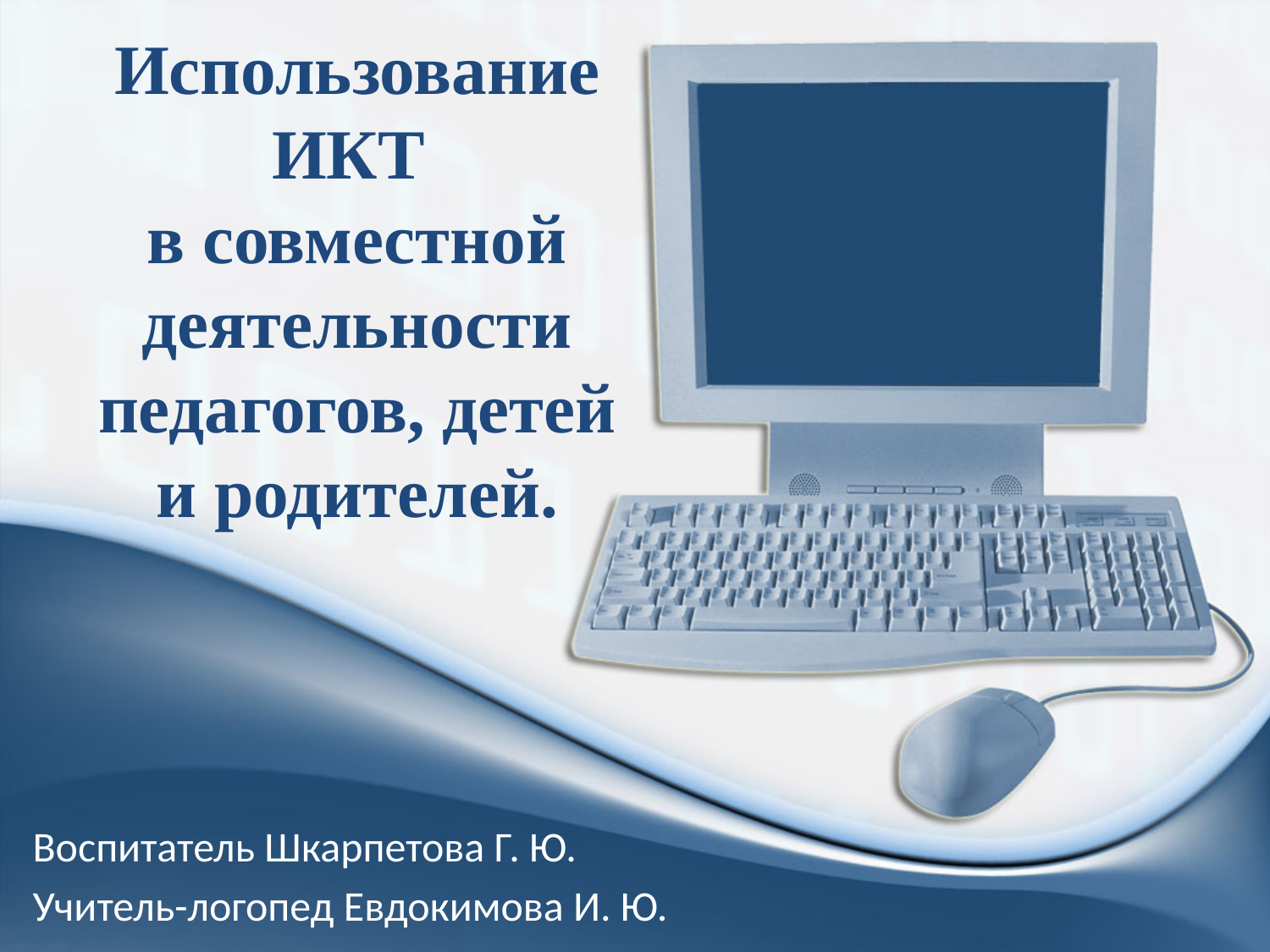

# Использование ИКТ в совместной деятельности педагогов, детей и родителей.
Воспитатель Шкарпетова Г. Ю.
Учитель-логопед Евдокимова И. Ю.